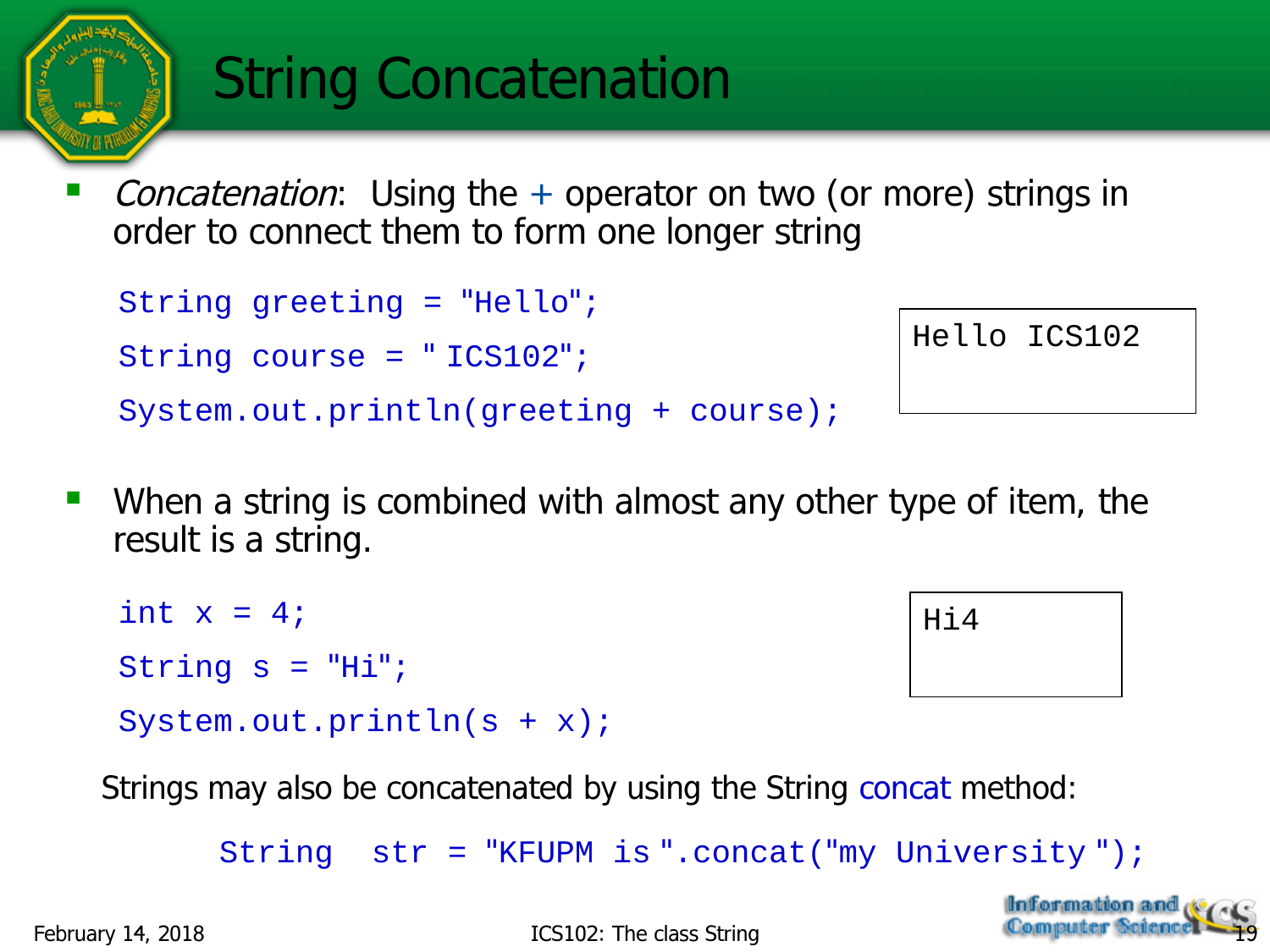

String Concatenation
Concatenation:  Using the + operator on two (or more) strings in order to connect them to form one longer string

When a string is combined with almost any other type of item, the result is a string.

String greeting = "Hello";
String course = " ICS102";
System.out.println(greeting + course);
Hello ICS102

int x = 4;
String s = "Hi";
System.out.println(s + x);
Hi4

Strings may also be concatenated by using the String concat method:
String  str = "KFUPM is ".concat("my University ");
February 14, 2018
ICS102: The class String
19